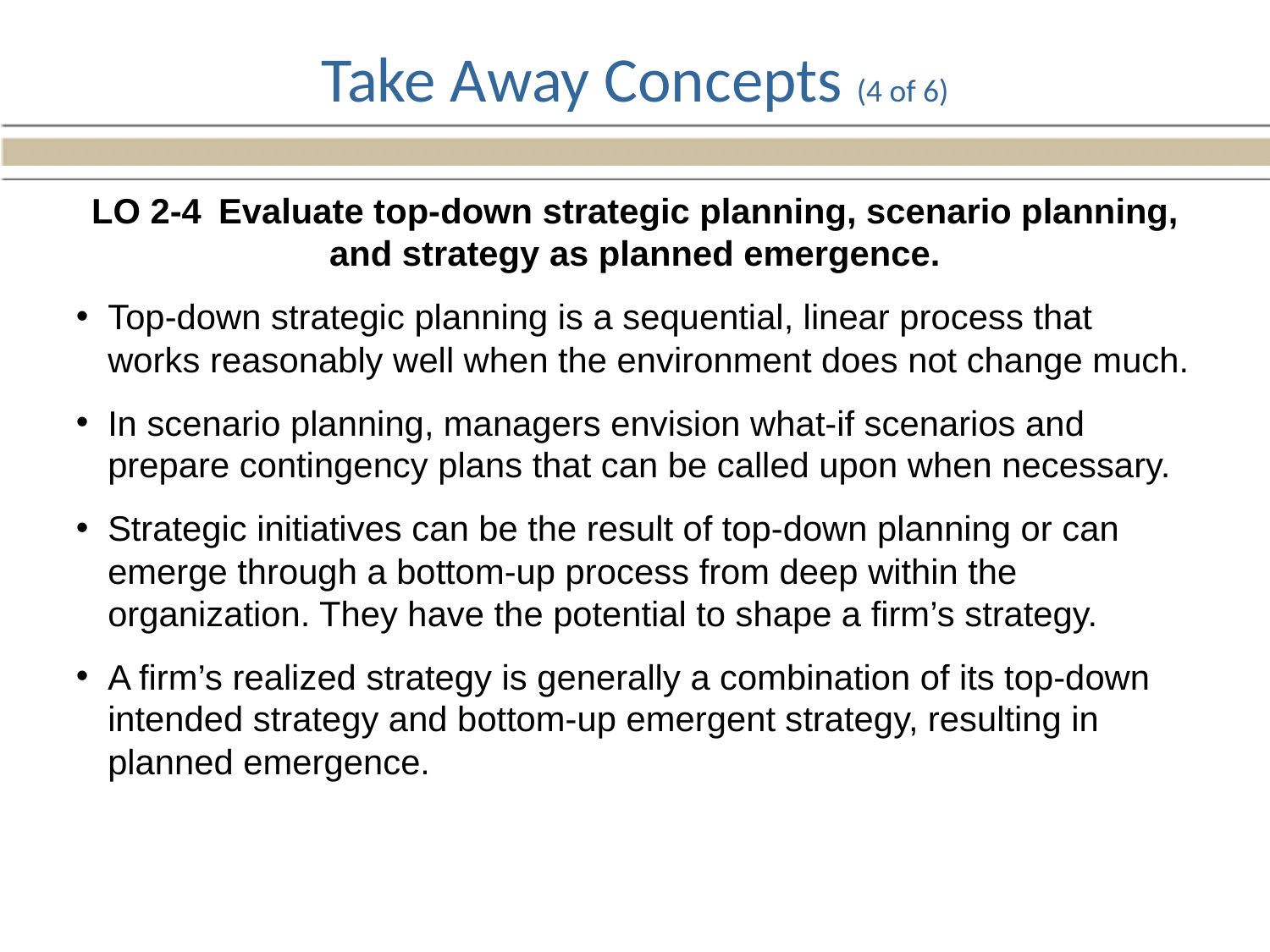

# Take Away Concepts (4 of 6)
LO 2-4	Evaluate top-down strategic planning, scenario planning, and strategy as planned emergence.
Top-down strategic planning is a sequential, linear process that works reasonably well when the environment does not change much.
In scenario planning, managers envision what-if scenarios and prepare contingency plans that can be called upon when necessary.
Strategic initiatives can be the result of top-down planning or can emerge through a bottom-up process from deep within the organization. They have the potential to shape a firm’s strategy.
A firm’s realized strategy is generally a combination of its top-down intended strategy and bottom-up emergent strategy, resulting in planned emergence.